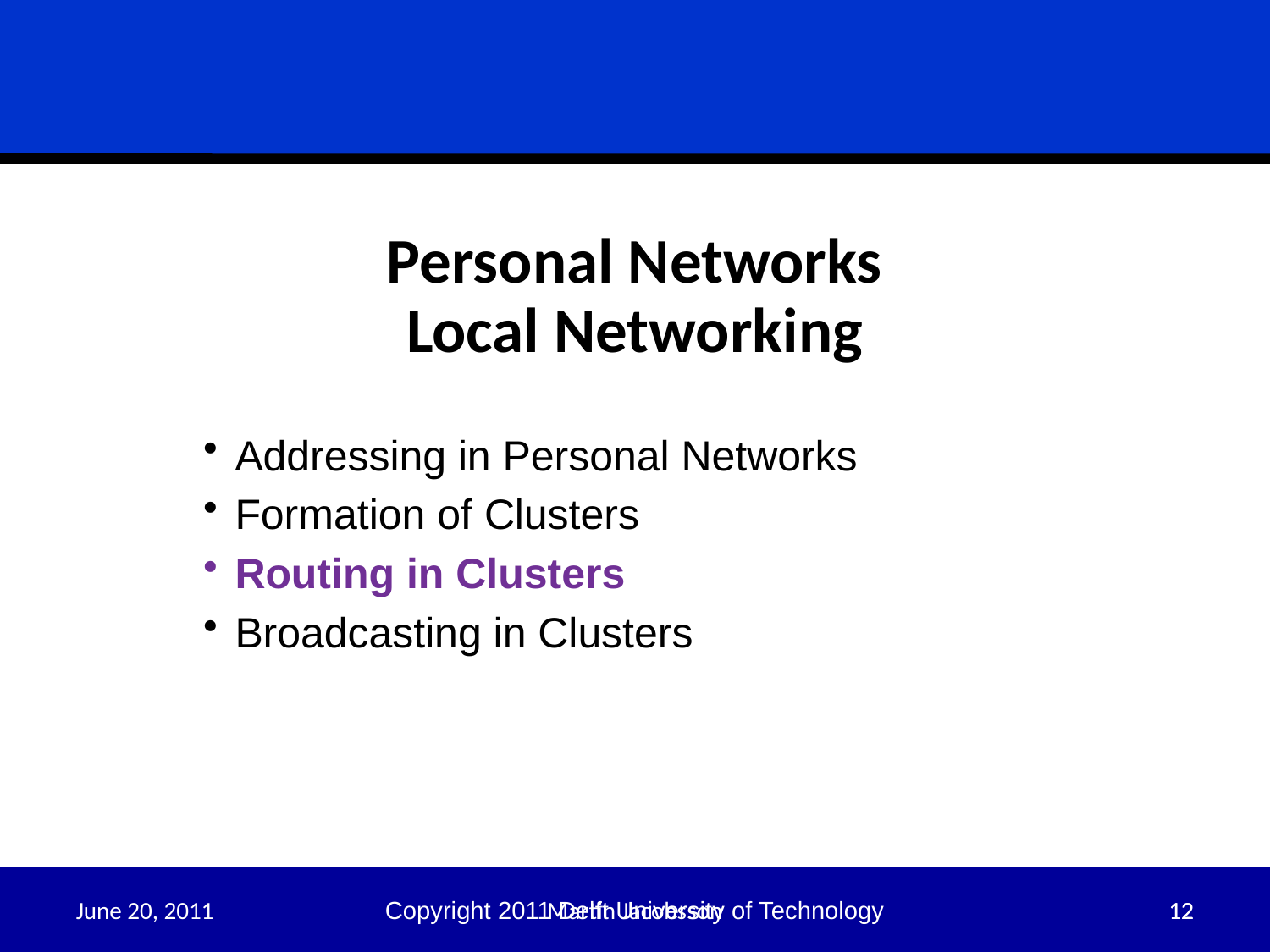

Personal Networks
Local Networking
Addressing in Personal Networks
Formation of Clusters
Routing in Clusters
Broadcasting in Clusters
June 20, 2011
Copyright 2011 Delft University of Technology
Martin Jacobsson
12
12